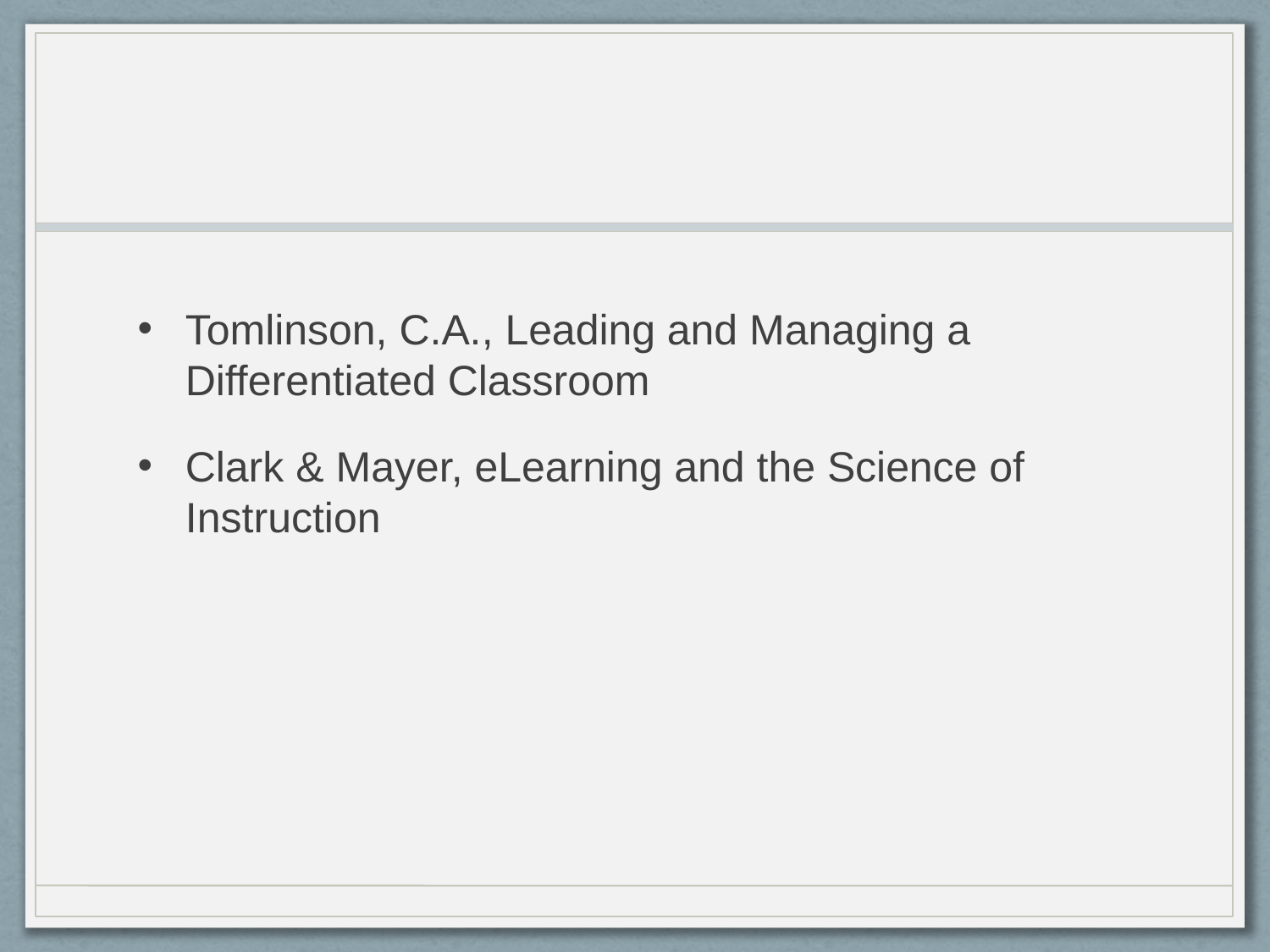

#
Tomlinson, C.A., Leading and Managing a Differentiated Classroom
Clark & Mayer, eLearning and the Science of Instruction